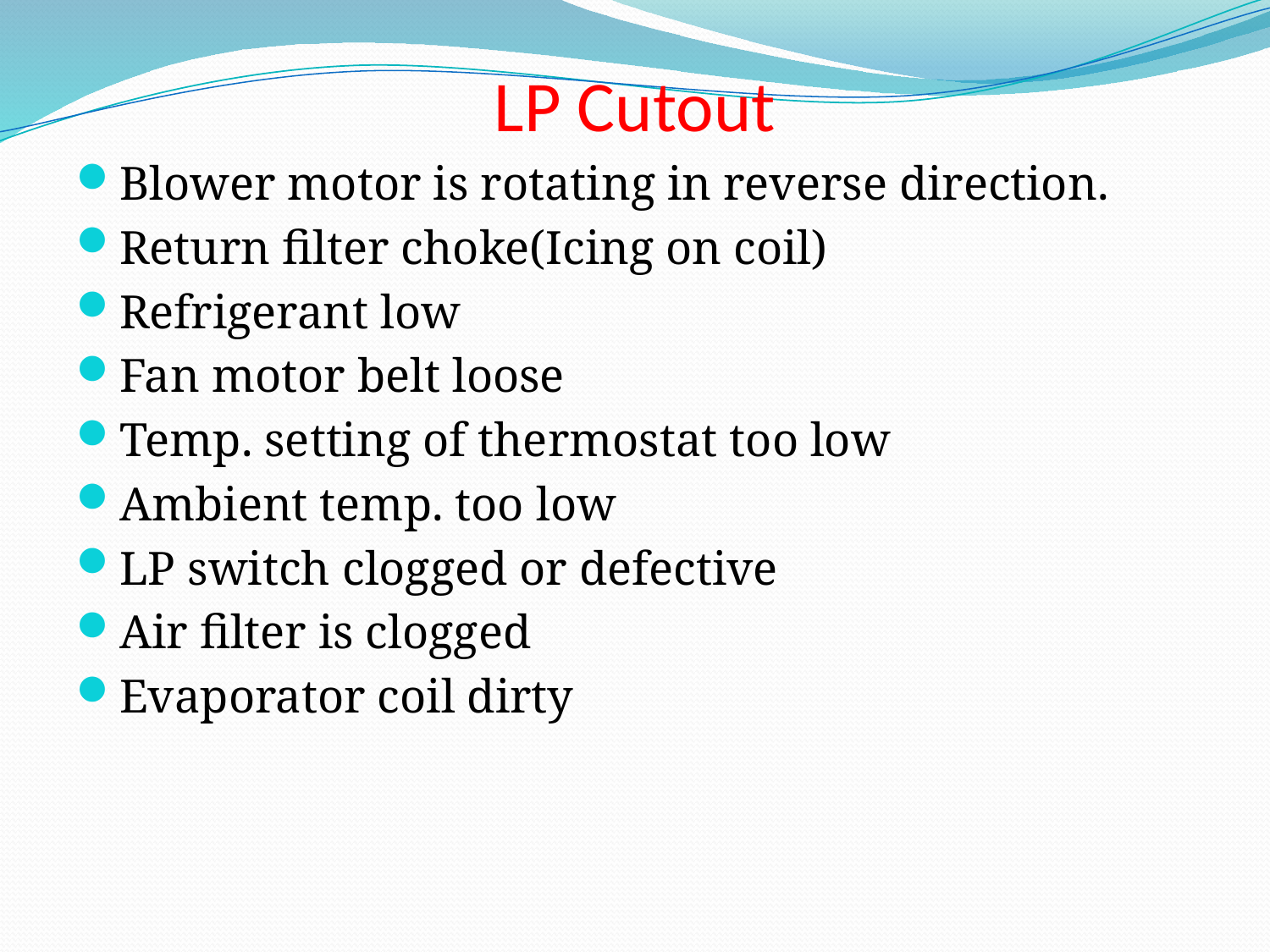

# LP Cutout
Blower motor is rotating in reverse direction.
Return filter choke(Icing on coil)
Refrigerant low
Fan motor belt loose
Temp. setting of thermostat too low
Ambient temp. too low
LP switch clogged or defective
Air filter is clogged
Evaporator coil dirty